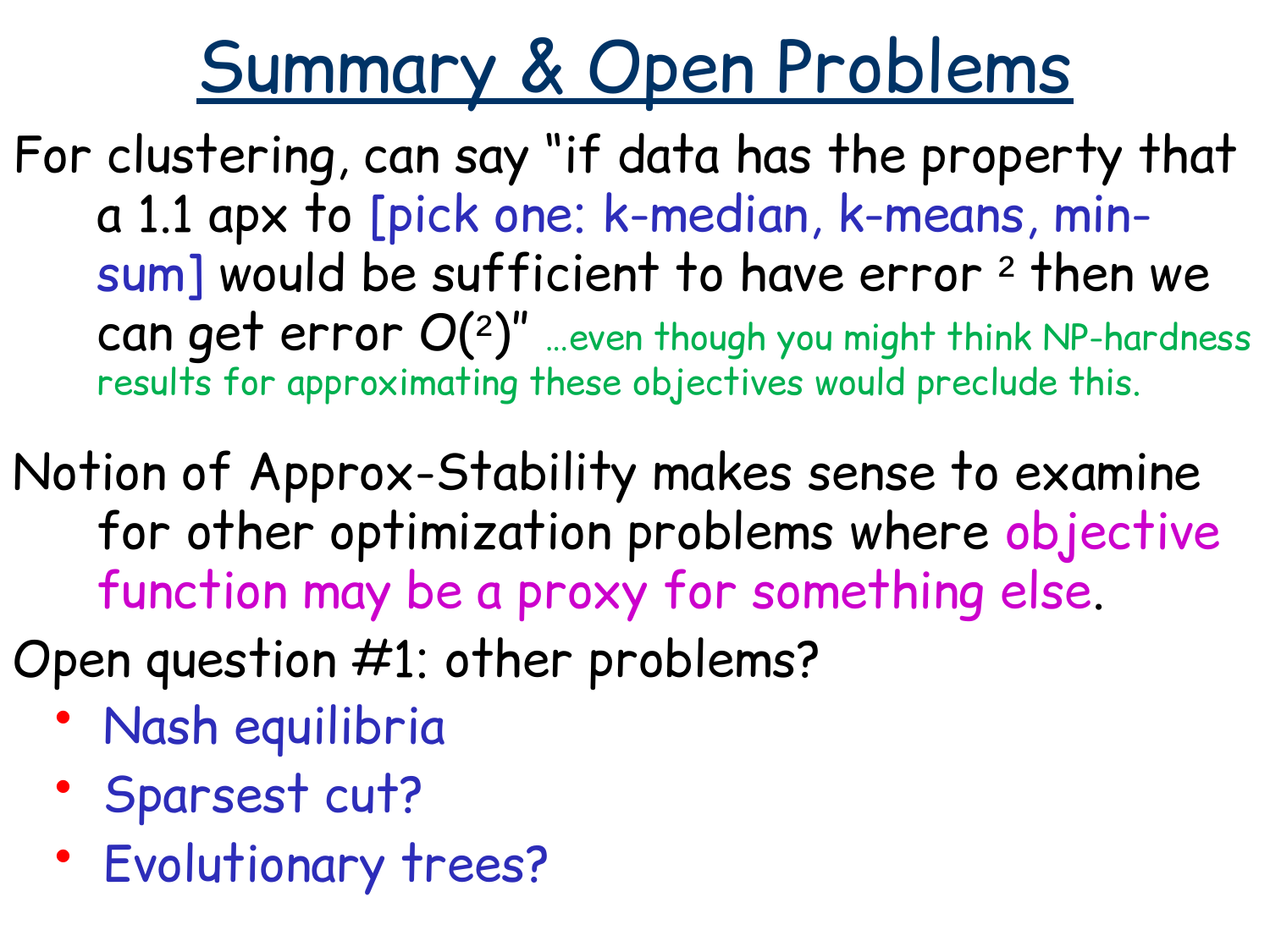

# Summary & Open Problems
For clustering, can say “if data has the property that a 1.1 apx to [pick one: k-median, k-means, min-sum] would be sufficient to have error ² then we can get error O(²)” …even though you might think NP-hardness results for approximating these objectives would preclude this.

Notion of Approx-Stability makes sense to examine for other optimization problems where objective function may be a proxy for something else.
Open question #1: other problems?
Nash equilibria
Sparsest cut?
Evolutionary trees?